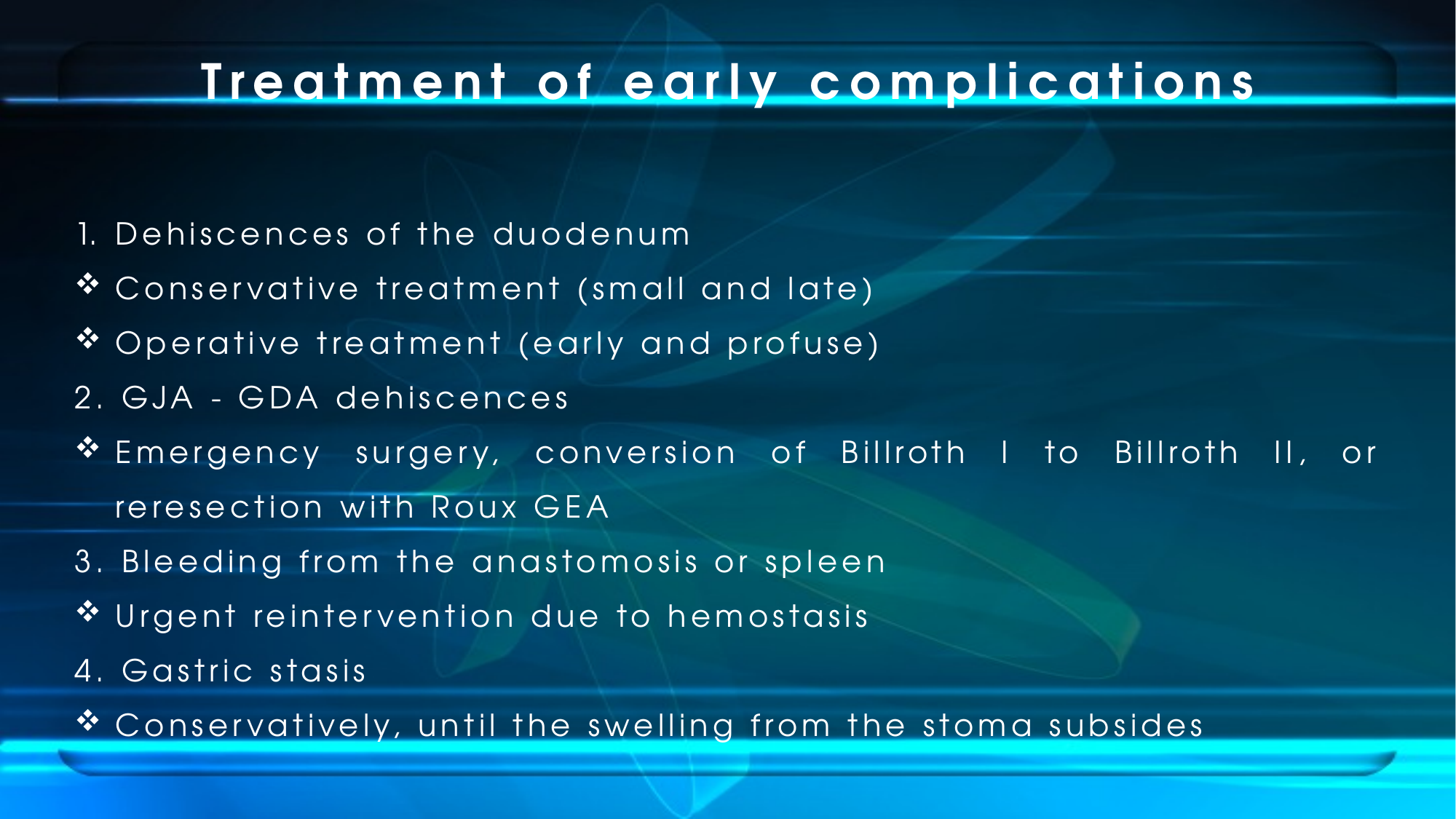

Treatment of early complications
Dehiscences of the duodenum
Conservative treatment (small and late)
Operative treatment (early and profuse)
2. GJA - GDA dehiscences
Emergency surgery, conversion of Billroth I to Billroth II, or reresection with Roux GEA
3. Bleeding from the anastomosis or spleen
Urgent reintervention due to hemostasis
4. Gastric stasis
Conservatively, until the swelling from the stoma subsides